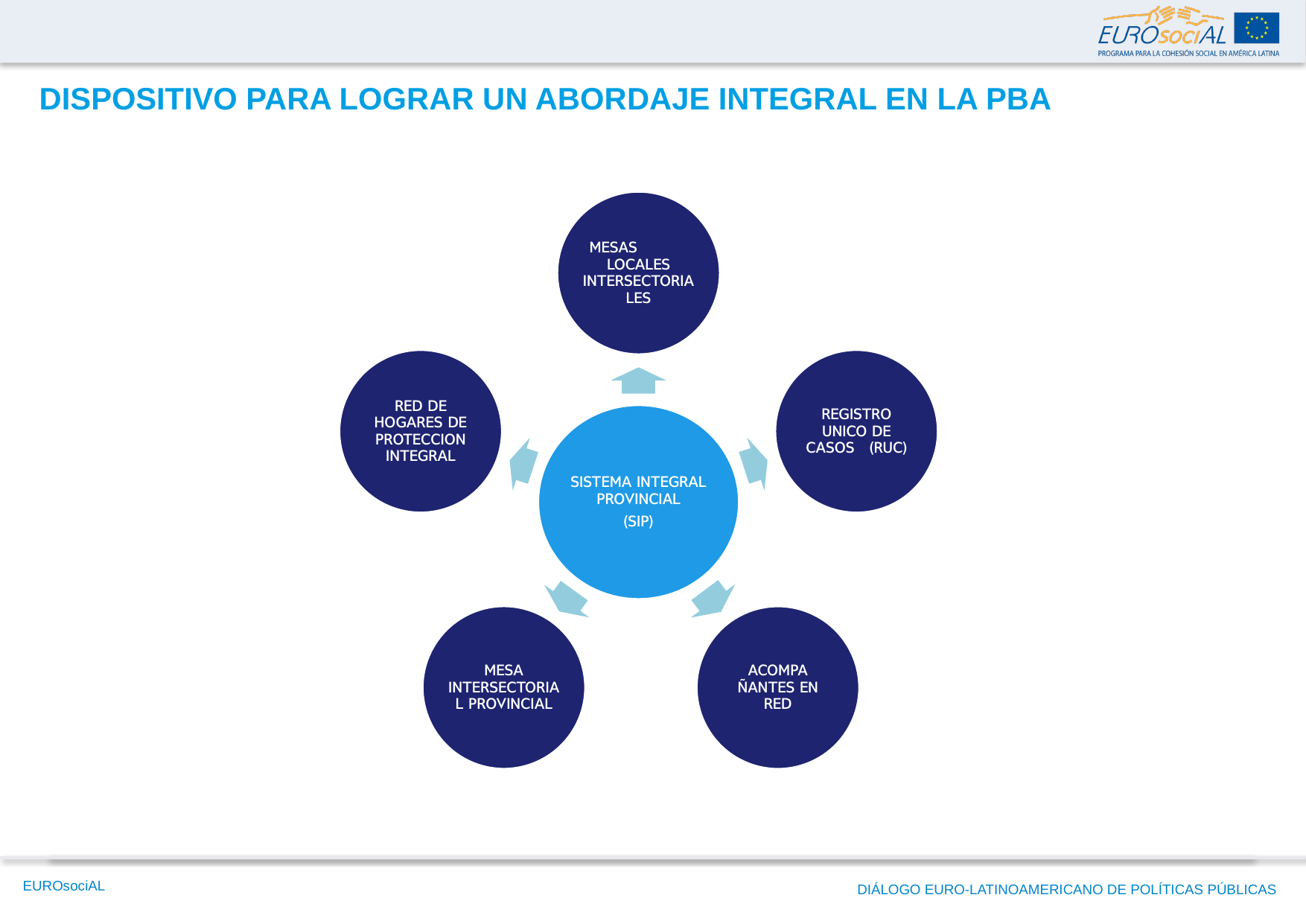

DISPOSITIVO PARA LOGRAR UN ABORDAJE INTEGRAL EN LA PBA

SISTEMA INTEGRAL PROVINCIAL
(SIP)

MESAS           LOCALES INTERSECTORIALES

REGISTRO UNICO DE CASOS   (RUC)

ACOMPA ÑANTES EN RED

MESA INTERSECTORIAL PROVINCIAL

RED DE HOGARES DE PROTECCION INTEGRAL